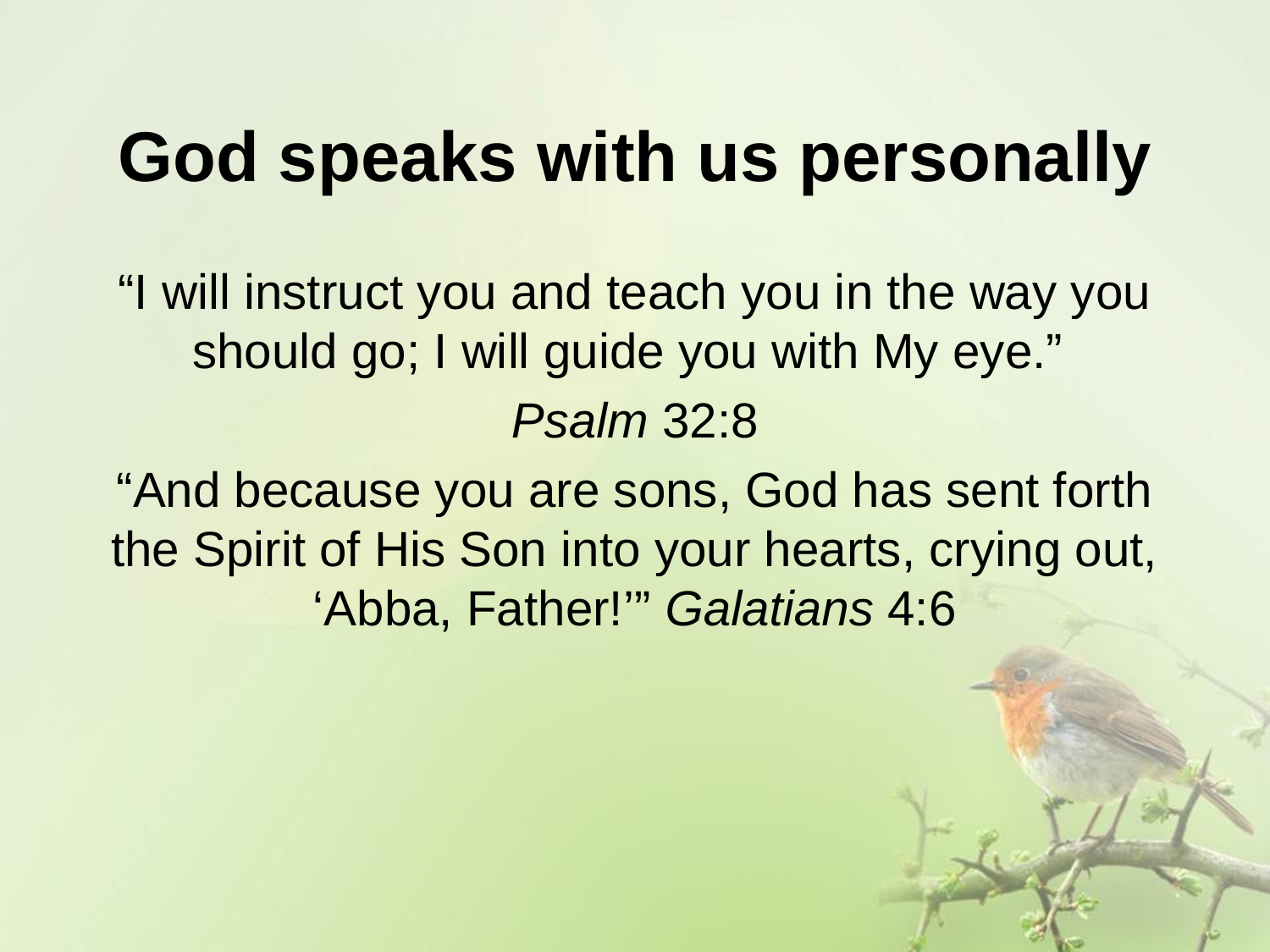

# God speaks with us personally
“I will instruct you and teach you in the way you should go; I will guide you with My eye.”
Psalm 32:8
“And because you are sons, God has sent forth the Spirit of His Son into your hearts, crying out, ‘Abba, Father!’” Galatians 4:6